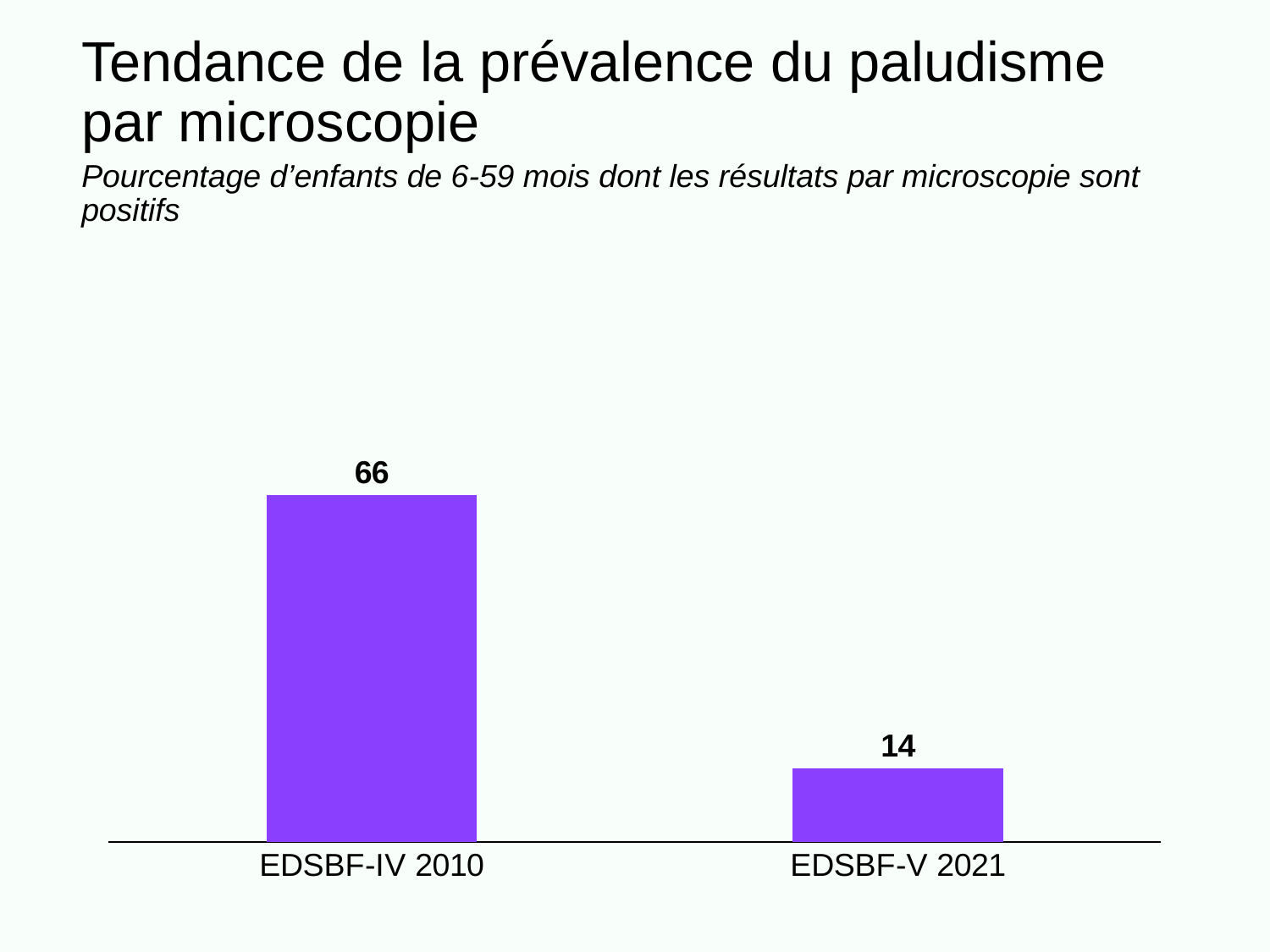

# Tendance de la prévalence du paludisme par microscopie
Pourcentage d’enfants de 6-59 mois dont les résultats par microscopie sont positifs

### Chart

| Category | Any ANC from a skilled provider |
|---|---|
| EDSBF-IV 2010 | 66.0 |
| EDSBF-V 2021 | 14.0 |